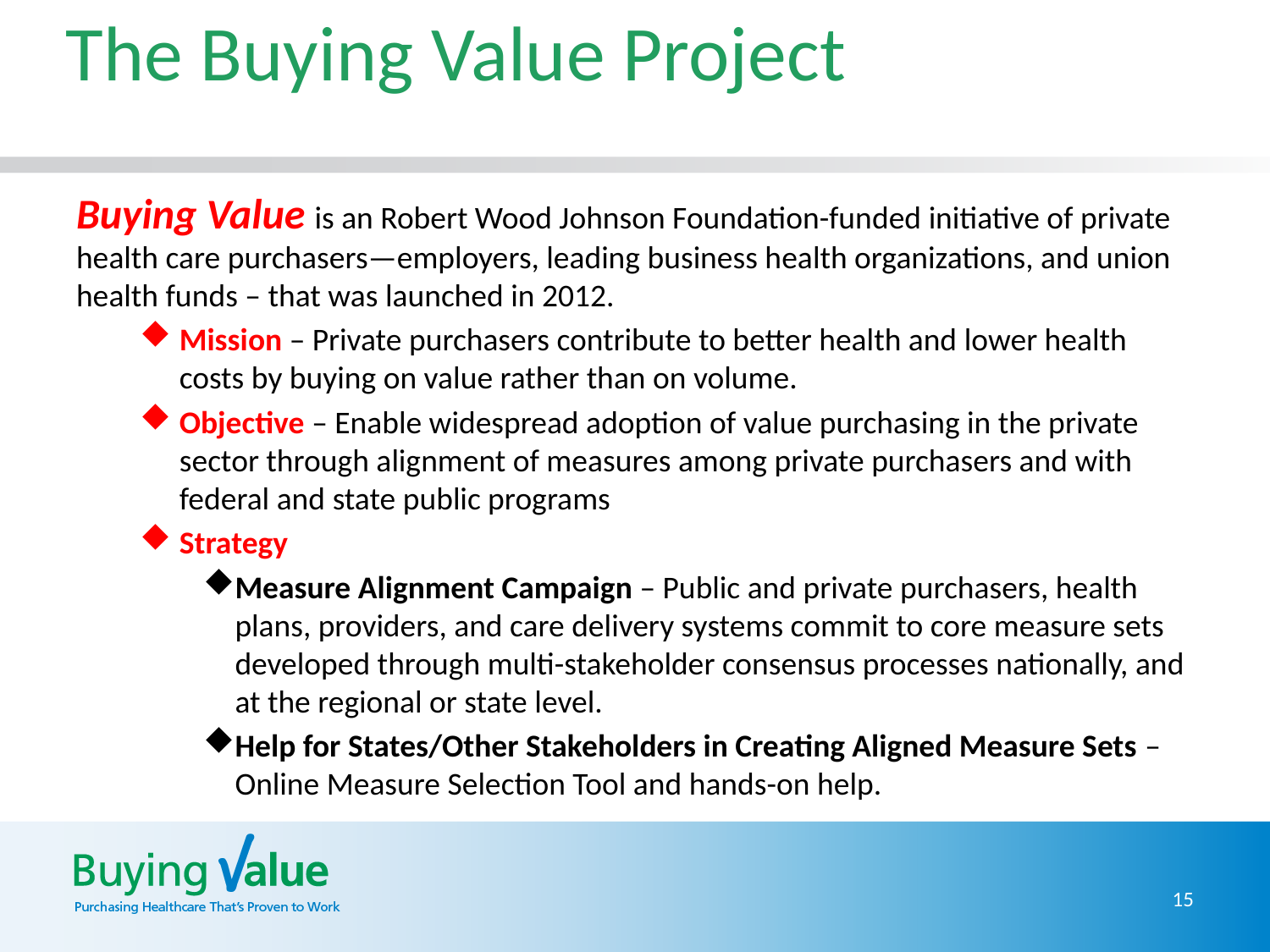

# The Buying Value Project
Buying Value is an Robert Wood Johnson Foundation-funded initiative of private health care purchasers—employers, leading business health organizations, and union health funds – that was launched in 2012.
Mission – Private purchasers contribute to better health and lower health costs by buying on value rather than on volume.
Objective – Enable widespread adoption of value purchasing in the private sector through alignment of measures among private purchasers and with federal and state public programs
Strategy
Measure Alignment Campaign – Public and private purchasers, health plans, providers, and care delivery systems commit to core measure sets developed through multi-stakeholder consensus processes nationally, and at the regional or state level.
Help for States/Other Stakeholders in Creating Aligned Measure Sets – Online Measure Selection Tool and hands-on help.
15